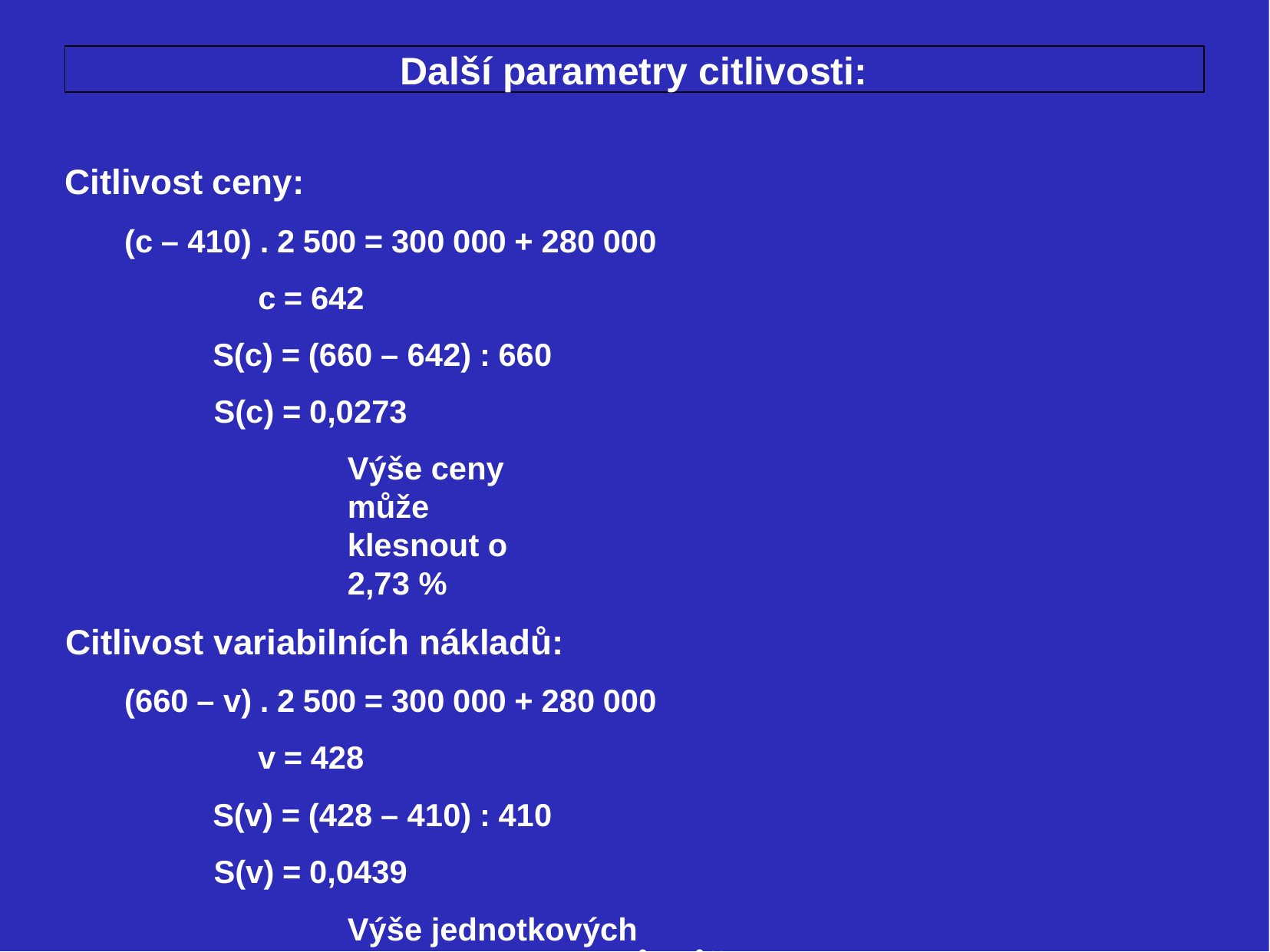

Další parametry citlivosti:
Citlivost ceny:
(c – 410) . 2 500 = 300 000 + 280 000
c = 642
S(c) = (660 – 642) : 660
S(c) = 0,0273
Výše ceny může klesnout o 2,73 %
Citlivost variabilních nákladů:
(660 – v) . 2 500 = 300 000 + 280 000
v = 428
S(v) = (428 – 410) : 410
S(v) = 0,0439
Výše jednotkových variabilních nákladů může narůst o 4,39 %